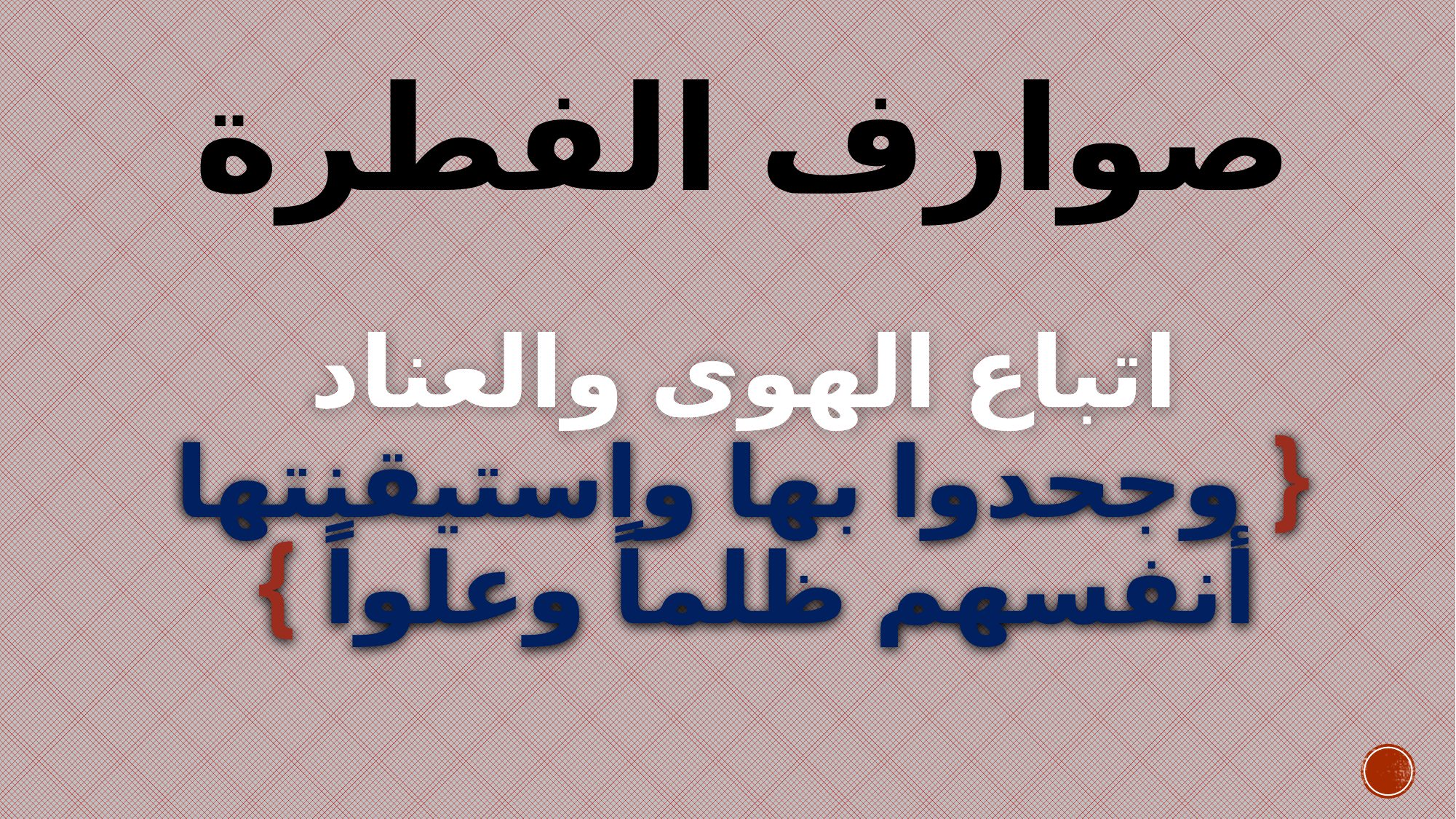

# صوارف الفطرة

اتباع الهوى والعناد
{ وجحدوا بها واستيقنتها أنفسهم ظلماً وعلواً }